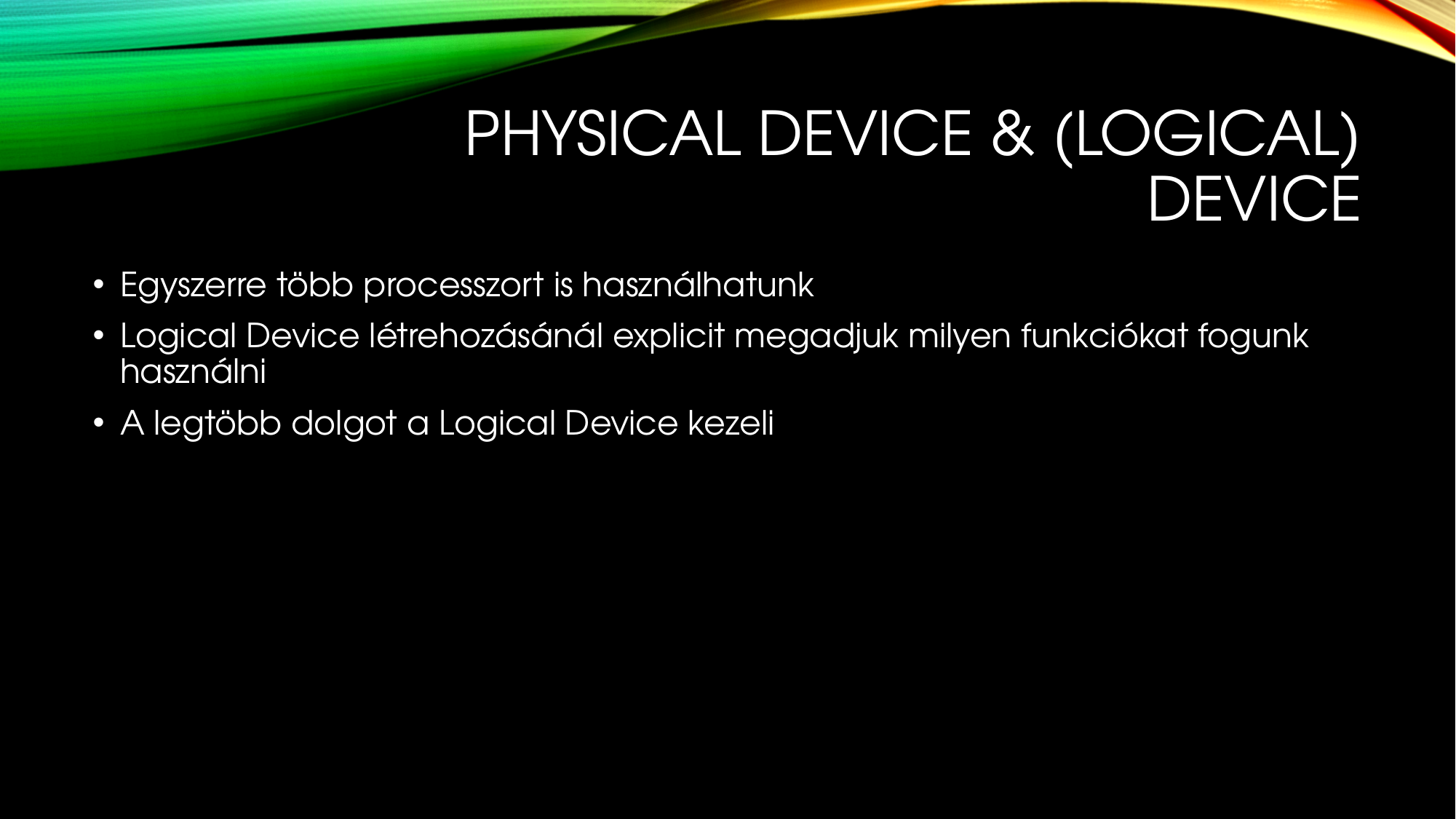

# Physical Device & (Logical) Device
Egyszerre több processzort is használhatunk
Logical Device létrehozásánál explicit megadjuk milyen funkciókat fogunk használni
A legtöbb dolgot a Logical Device kezeli